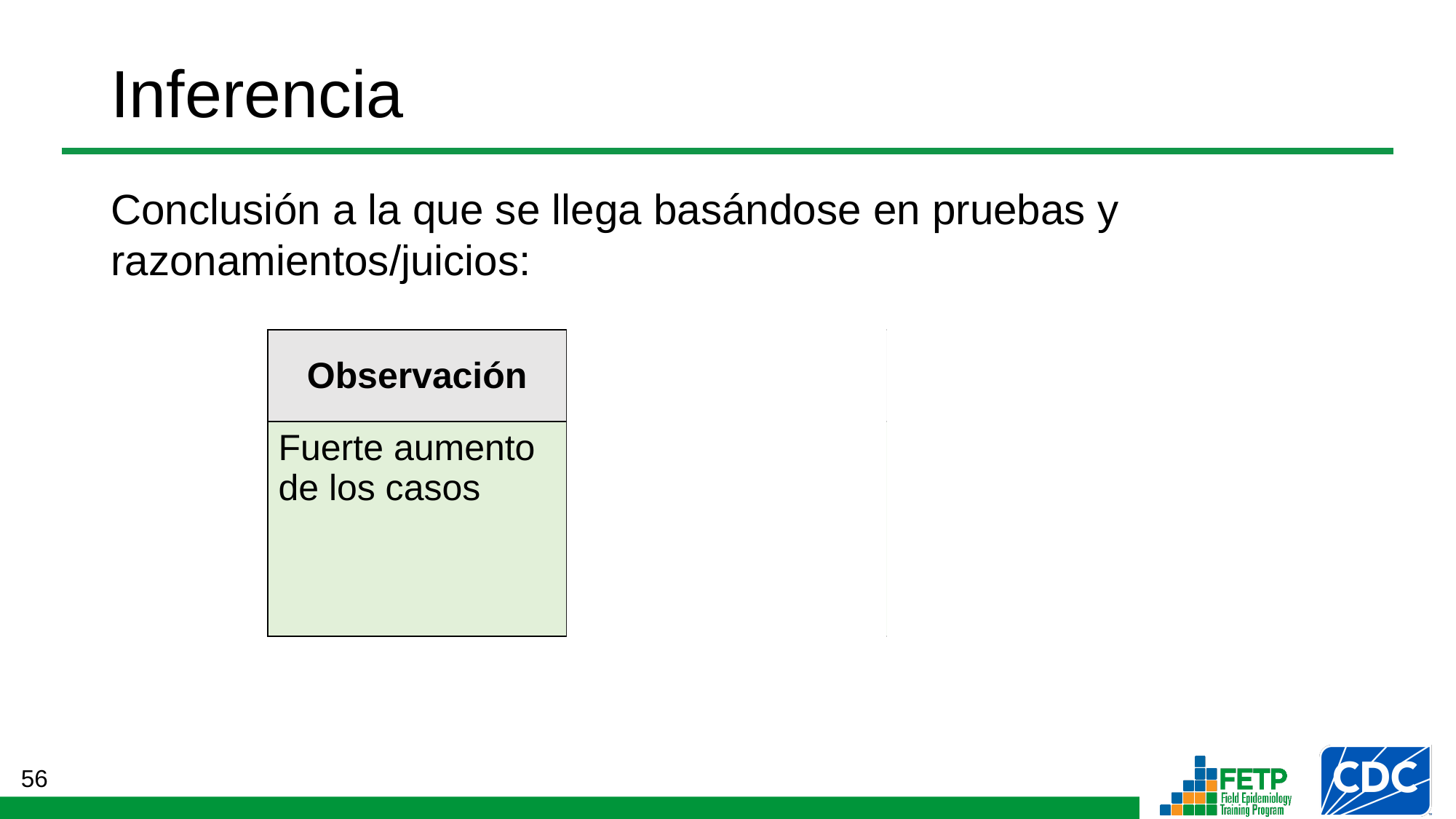

# Inferencia

Conclusión a la que se llega basándose en pruebas y razonamientos/juicios:

| Observación | Razonamiento / Juicio | Inferencia |
| --- | --- | --- |
| Fuerte aumento de los casos | Sin cambios en las prácticas de información, no estacional | Posible brote, necesita investigación |